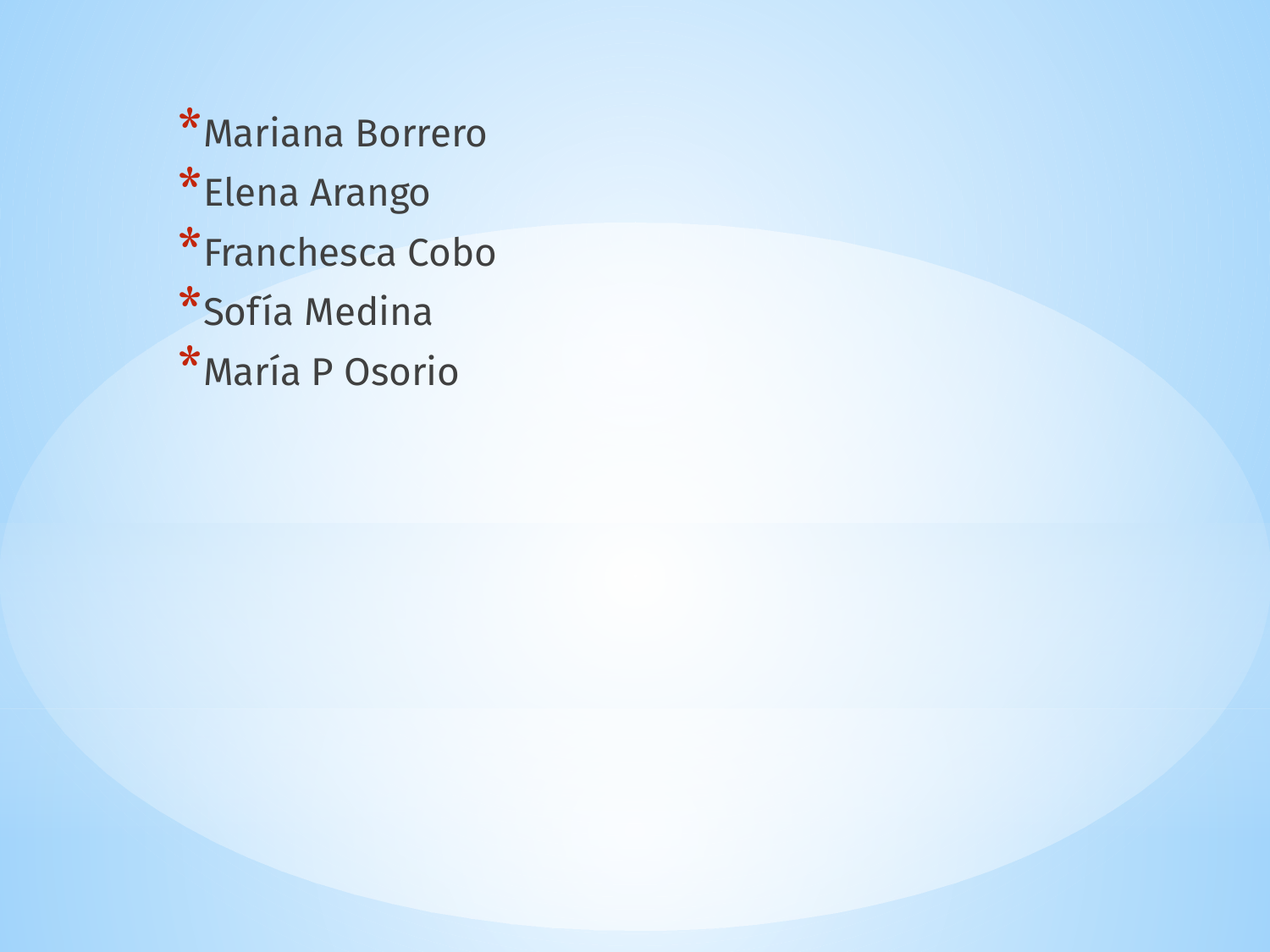

Mariana Borrero
Elena Arango
Franchesca Cobo
Sofía Medina
María P Osorio

#